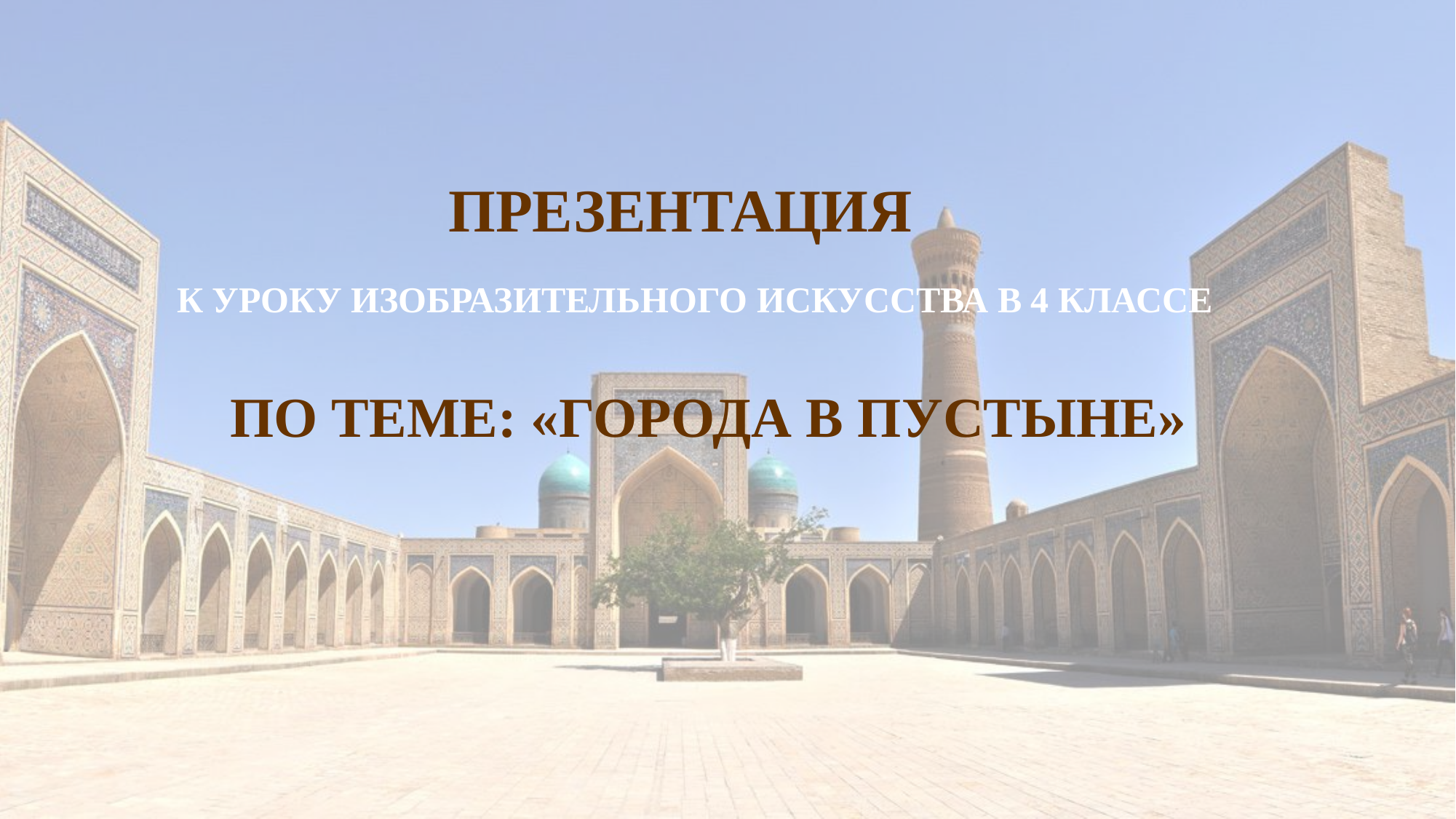

#
ПРЕЗЕНТАЦИЯ
К УРОКУ ИЗОБРАЗИТЕЛЬНОГО ИСКУССТВА В 4 КЛАССЕ
ПО ТЕМЕ: «ГОРОДА В ПУСТЫНЕ»